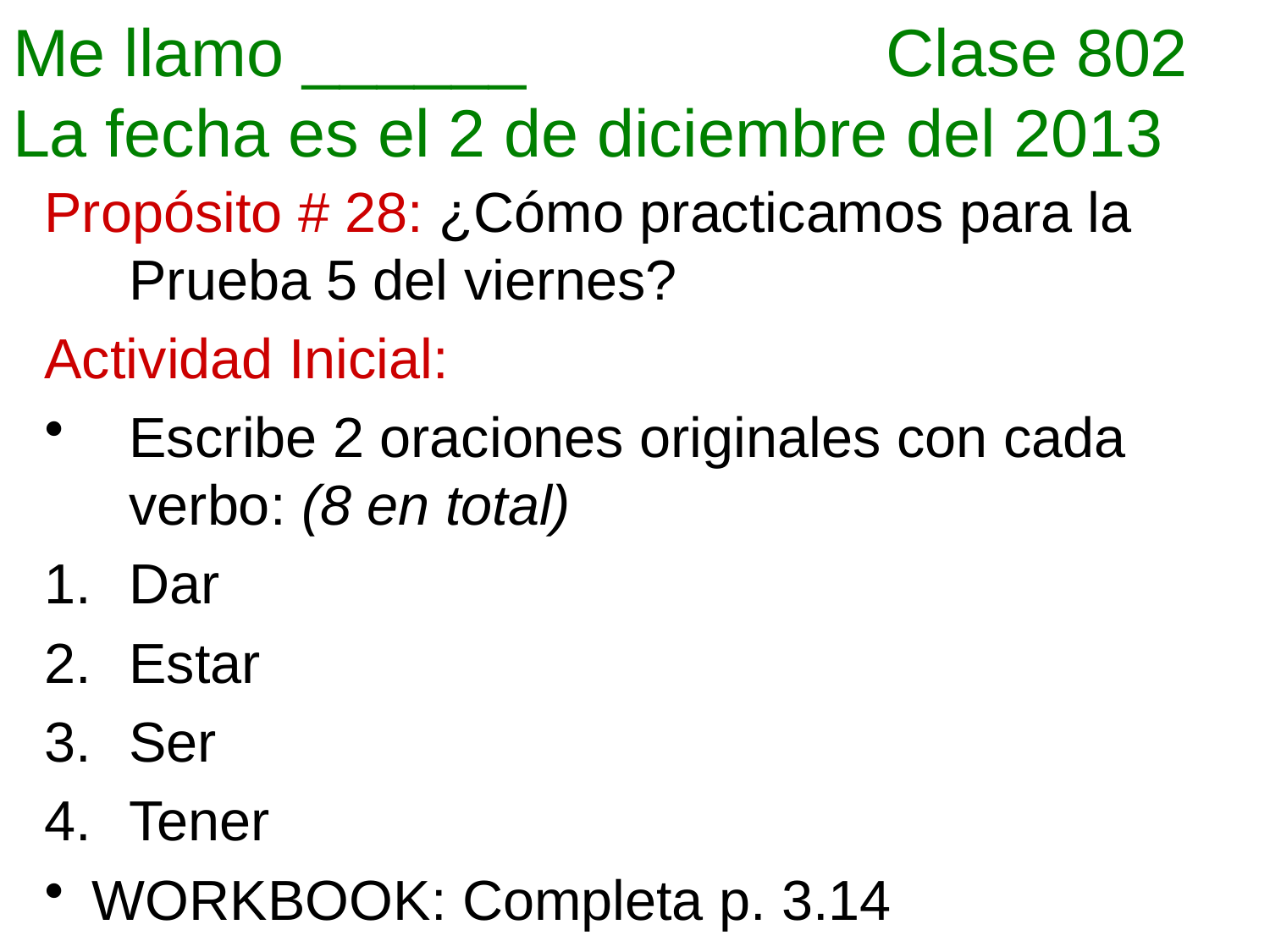

# Me llamo ______		      Clase 802 La fecha es el 2 de diciembre del 2013
Propósito # 28: ¿Cómo practicamos para la Prueba 5 del viernes?
Actividad Inicial:
Escribe 2 oraciones originales con cada verbo: (8 en total)
Dar
Estar
Ser
Tener
WORKBOOK: Completa p. 3.14